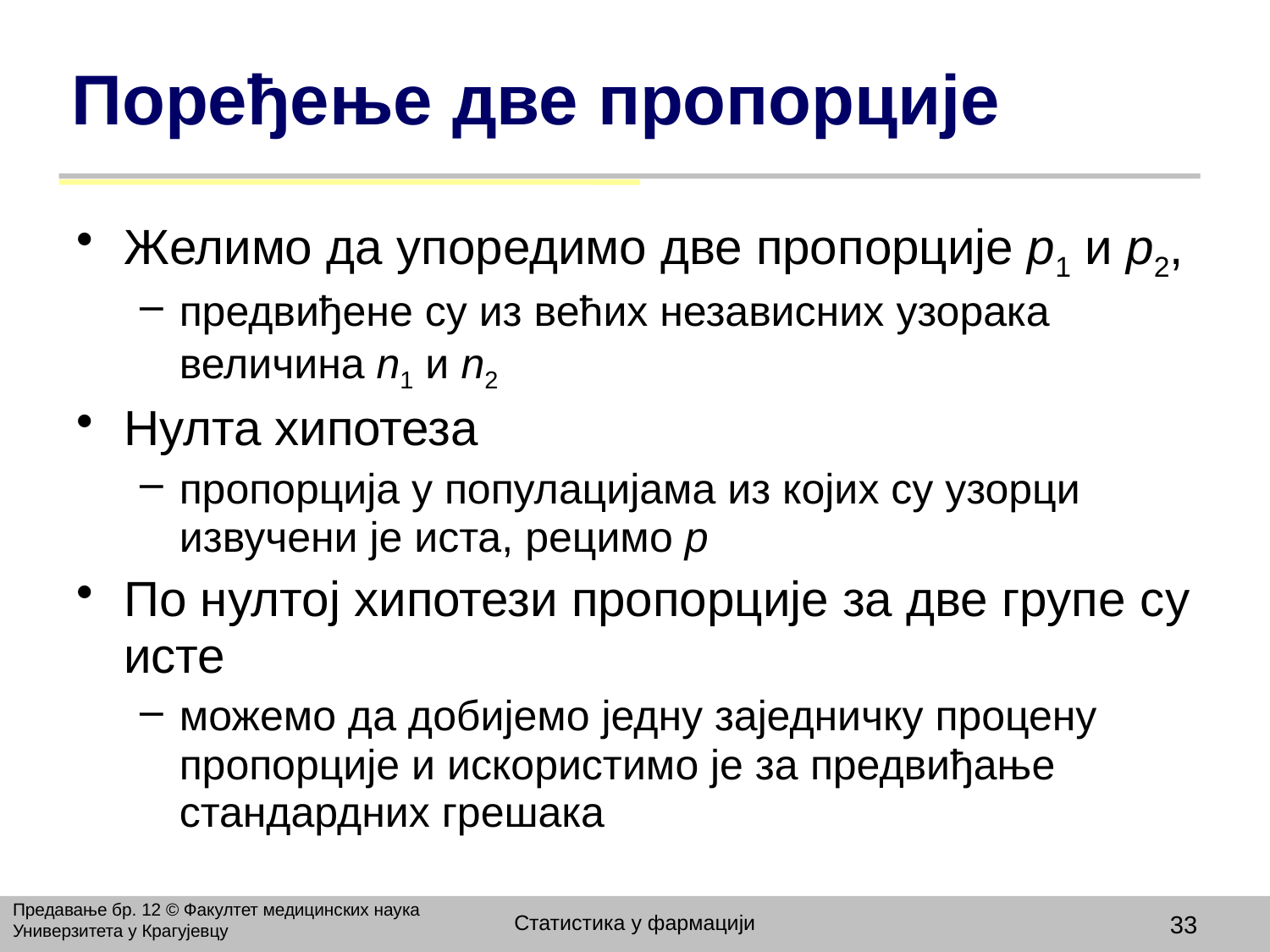

# Поређење две пропорције
Желимо да упоредимо две пропорције p1 и p2,
предвиђене су из већих независних узорака величина n1 и n2
Нулта хипотеза
пропорција у популацијама из којих су узорци извучени је иста, рецимо p
По нултој хипотези пропорције за две групе су исте
можемо да добијемо једну заједничку процену пропорције и искористимо је за предвиђање стандардних грешака
Предавање бр. 12 © Факултет медицинских наука Универзитета у Крагујевцу
Статистика у фармацији
33